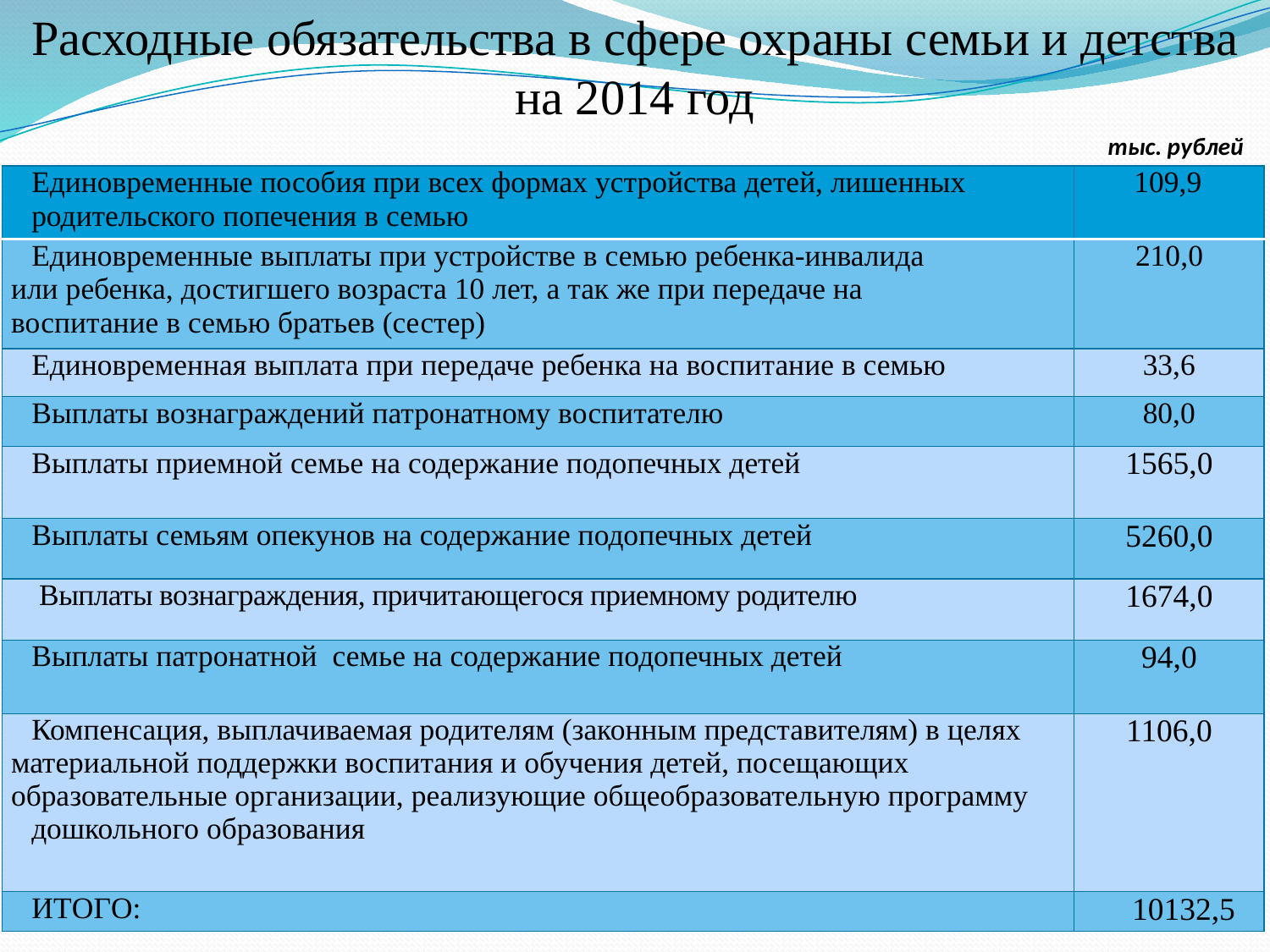

Расходные обязательства в сфере охраны семьи и детства на 2014 год
тыс. рублей
| Единовременные пособия при всех формах устройства детей, лишенных родительского попечения в семью | 109,9 |
| --- | --- |
| Единовременные выплаты при устройстве в семью ребенка-инвалида или ребенка, достигшего возраста 10 лет, а так же при передаче на воспитание в семью братьев (сестер) | 210,0 |
| Единовременная выплата при передаче ребенка на воспитание в семью | 33,6 |
| Выплаты вознаграждений патронатному воспитателю | 80,0 |
| Выплаты приемной семье на содержание подопечных детей | 1565,0 |
| Выплаты семьям опекунов на содержание подопечных детей | 5260,0 |
| Выплаты вознаграждения, причитающегося приемному родителю | 1674,0 |
| Выплаты патронатной семье на содержание подопечных детей | 94,0 |
| Компенсация, выплачиваемая родителям (законным представителям) в целях материальной поддержки воспитания и обучения детей, посещающих образовательные организации, реализующие общеобразовательную программу дошкольного образования | 1106,0 |
| ИТОГО: | 10132,5 |